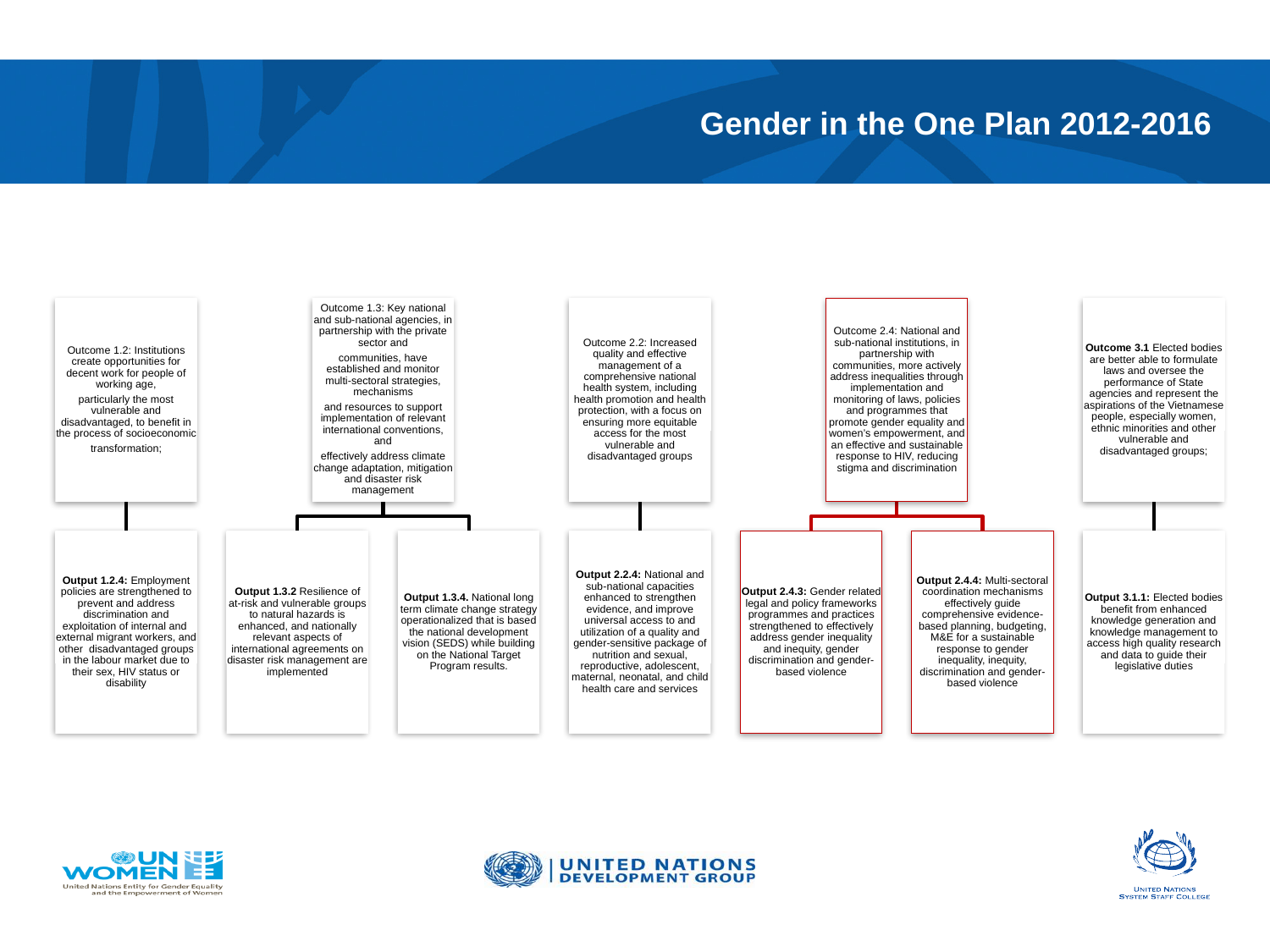

# Gender in the One Plan 2012-2016
Outcome 1.2: Institutions create opportunities for decent work for people of working age,
particularly the most vulnerable and disadvantaged, to benefit in the process of socioeconomic
transformation;
Output 1.2.4: Employment policies are strengthened to prevent and address discrimination and exploitation of internal and  external migrant workers, and other  disadvantaged groups in the labour market due to their sex, HIV status or disability
Outcome 1.3: Key national and sub-national agencies, in partnership with the private sector and
communities, have established and monitor multi-sectoral strategies, mechanisms
and resources to support implementation of relevant international conventions, and
effectively address climate change adaptation, mitigation and disaster risk management
Output 1.3.2 Resilience of at-risk and vulnerable groups to natural hazards is enhanced, and nationally relevant aspects of international agreements on disaster risk management are implemented
Output 1.3.4. National long term climate change strategy operationalized that is based the national development vision (SEDS) while building on the National Target Program results.
Outcome 2.2: Increased quality and effective management of a comprehensive national health system, including health promotion and health protection, with a focus on ensuring more equitable access for the most vulnerable and disadvantaged groups
Output 2.2.4: National and sub-national capacities enhanced to strengthen evidence, and improve universal access to and utilization of a quality and gender-sensitive package of nutrition and sexual, reproductive, adolescent, maternal, neonatal, and child health care and services
Outcome 2.4: National and sub-national institutions, in partnership with communities, more actively address inequalities through implementation and monitoring of laws, policies and programmes that promote gender equality and women’s empowerment, and an effective and sustainable response to HIV, reducing stigma and discrimination
Output 2.4.3: Gender related legal and policy frameworks programmes and practices strengthened to effectively address gender inequality and inequity, gender discrimination and gender-based violence
Output 2.4.4: Multi-sectoral coordination mechanisms effectively guide comprehensive evidence-based planning, budgeting, M&E for a sustainable response to gender inequality, inequity, discrimination and gender-based violence
Outcome 3.1 Elected bodies are better able to formulate laws and oversee the performance of State agencies and represent the aspirations of the Vietnamese people, especially women, ethnic minorities and other vulnerable and disadvantaged groups;
Output 3.1.1: Elected bodies benefit from enhanced knowledge generation and knowledge management to access high quality research and data to guide their legislative duties